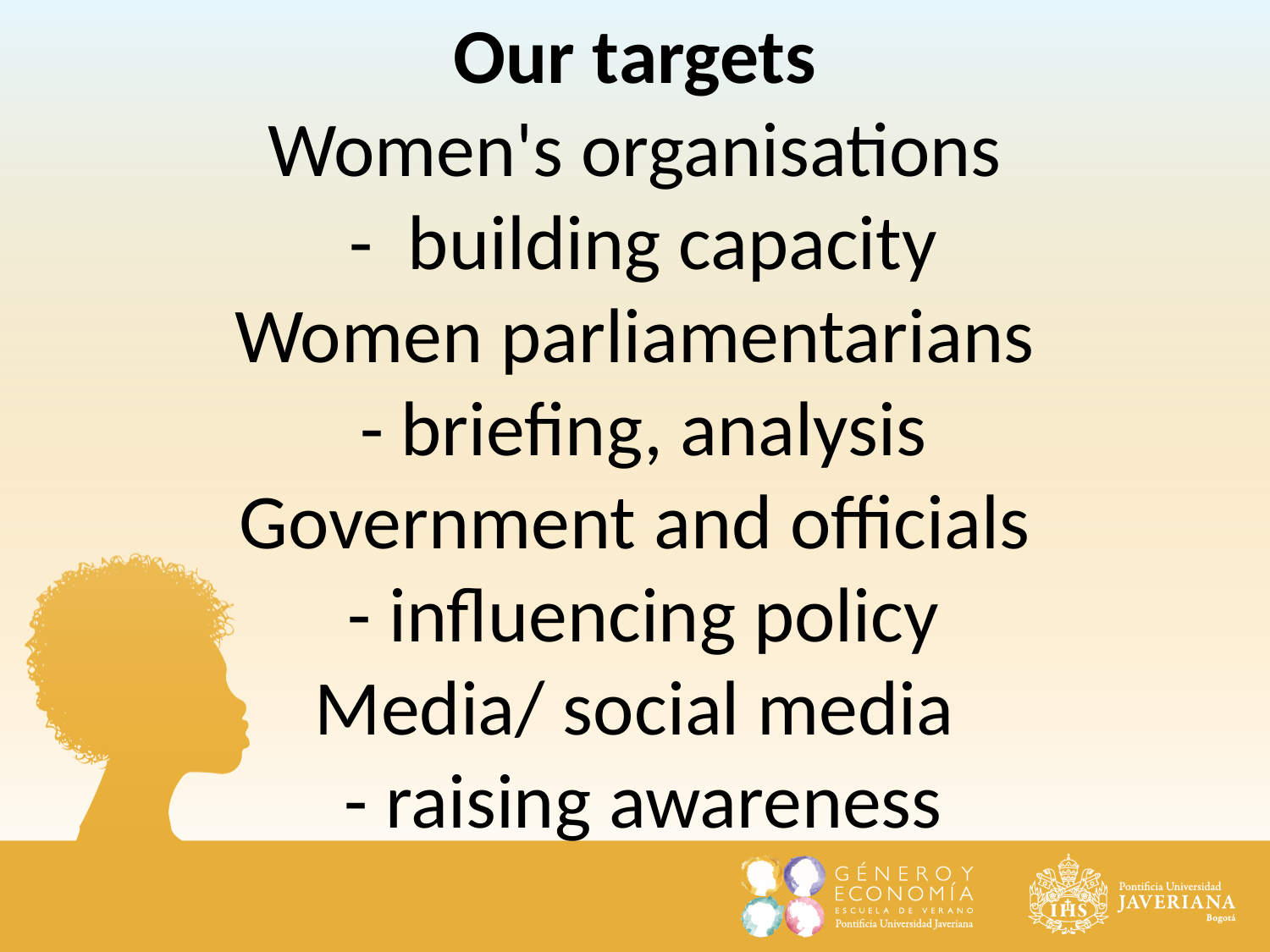

Our targets
Women's organisations
 -  building capacity
Women parliamentarians
 - briefing, analysis
Government and officials
 - influencing policy
Media/ social media
 - raising awareness